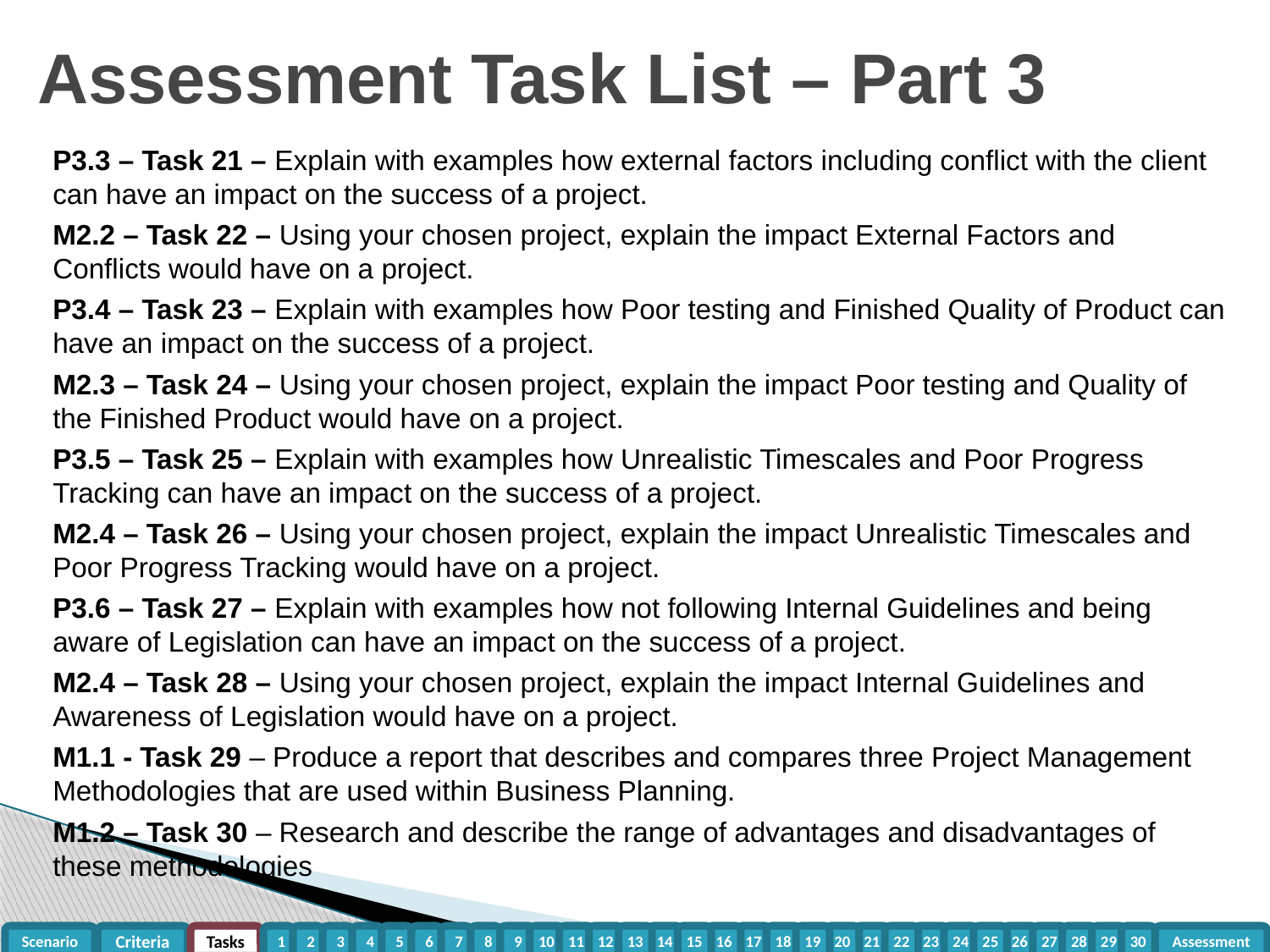

# Assessment Task List – Part 3
P3.3 – Task 21 – Explain with examples how external factors including conflict with the client can have an impact on the success of a project.
M2.2 – Task 22 – Using your chosen project, explain the impact External Factors and Conflicts would have on a project.
P3.4 – Task 23 – Explain with examples how Poor testing and Finished Quality of Product can have an impact on the success of a project.
M2.3 – Task 24 – Using your chosen project, explain the impact Poor testing and Quality of the Finished Product would have on a project.
P3.5 – Task 25 – Explain with examples how Unrealistic Timescales and Poor Progress Tracking can have an impact on the success of a project.
M2.4 – Task 26 – Using your chosen project, explain the impact Unrealistic Timescales and Poor Progress Tracking would have on a project.
P3.6 – Task 27 – Explain with examples how not following Internal Guidelines and being aware of Legislation can have an impact on the success of a project.
M2.4 – Task 28 – Using your chosen project, explain the impact Internal Guidelines and Awareness of Legislation would have on a project.
M1.1 - Task 29 – Produce a report that describes and compares three Project Management Methodologies that are used within Business Planning.
M1.2 – Task 30 – Research and describe the range of advantages and disadvantages of these methodologies